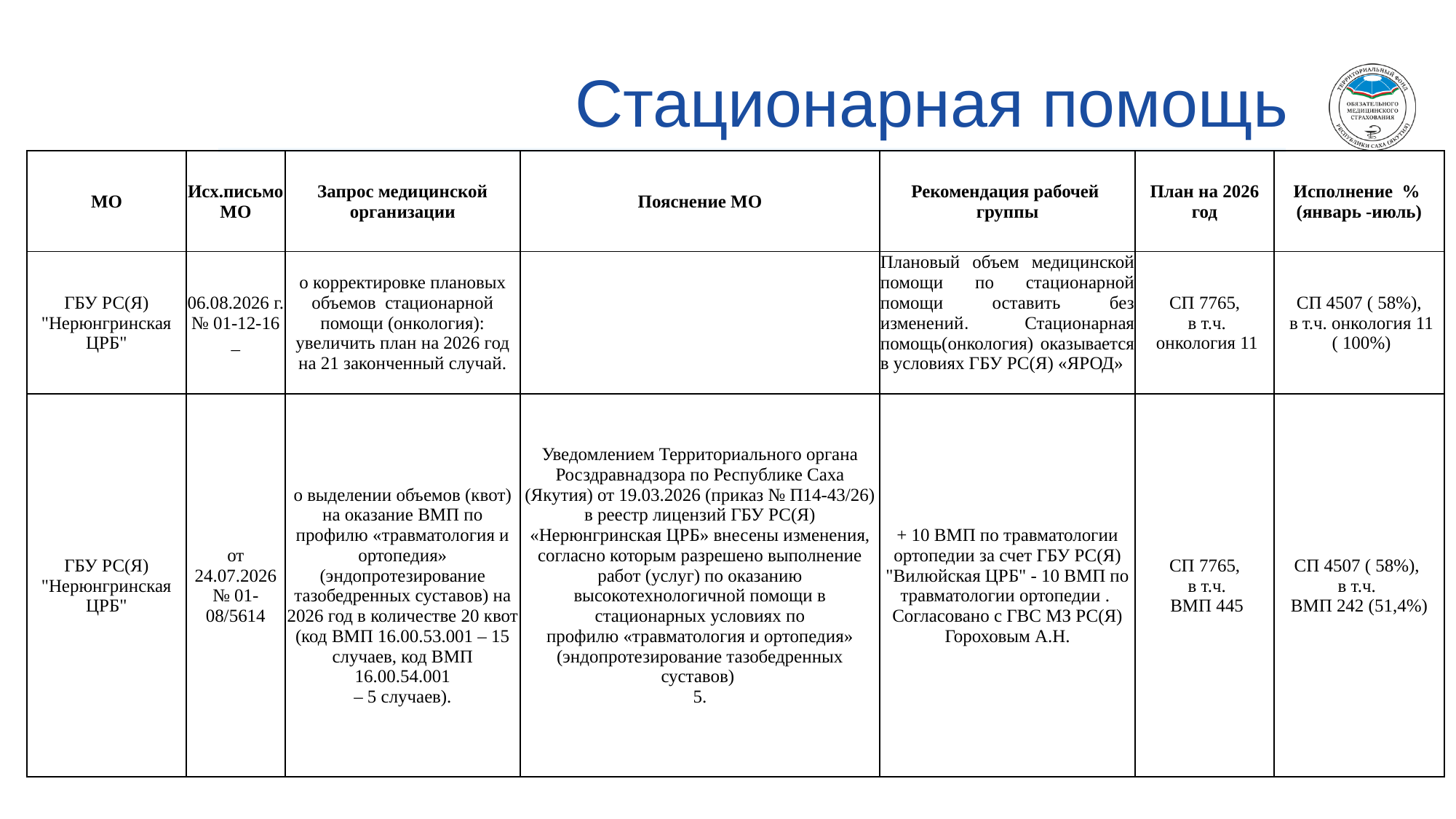

# Стационарная помощь
| МО | Исх.письмо МО | Запрос медицинской организации | Пояснение МО | Рекомендация рабочей группы | План на 2026 год | Исполнение % (январь -июль) |
| --- | --- | --- | --- | --- | --- | --- |
| ГБУ РС(Я) "Нерюнгринская ЦРБ" | 06.08.2026 г.№ 01-12-16 \_ | о корректировке плановых объемов стационарной помощи (онкология): увеличить план на 2026 год на 21 законченный случай. |  | Плановый объем медицинской помощи по стационарной помощи оставить без изменений. Стационарная помощь(онкология) оказывается в условиях ГБУ РС(Я) «ЯРОД» | СП 7765, в т.ч. онкология 11 | СП 4507 ( 58%), в т.ч. онкология 11 ( 100%) |
| ГБУ РС(Я) "Нерюнгринская ЦРБ" | от 24.07.2026 № 01-08/5614 | о выделении объемов (квот) на оказание ВМП по профилю «травматология и ортопедия» (эндопротезирование тазобедренных суставов) на 2026 год в количестве 20 квот (код ВМП 16.00.53.001 – 15 случаев, код ВМП 16.00.54.001 – 5 случаев). | Уведомлением Территориального органа Росздравнадзора по Республике Саха (Якутия) от 19.03.2026 (приказ № П14-43/26) в реестр лицензий ГБУ РС(Я) «Нерюнгринская ЦРБ» внесены изменения, согласно которым разрешено выполнение работ (услуг) по оказанию высокотехнологичной помощи в стационарных условиях по профилю «травматология и ортопедия» (эндопротезирование тазобедренных суставов) 5. | + 10 ВМП по травматологии ортопедии за счет ГБУ РС(Я) "Вилюйская ЦРБ" - 10 ВМП по травматологии ортопедии . Согласовано с ГВС МЗ РС(Я) Гороховым А.Н. | СП 7765, в т.ч. ВМП 445 | СП 4507 ( 58%), в т.ч. ВМП 242 (51,4%) |